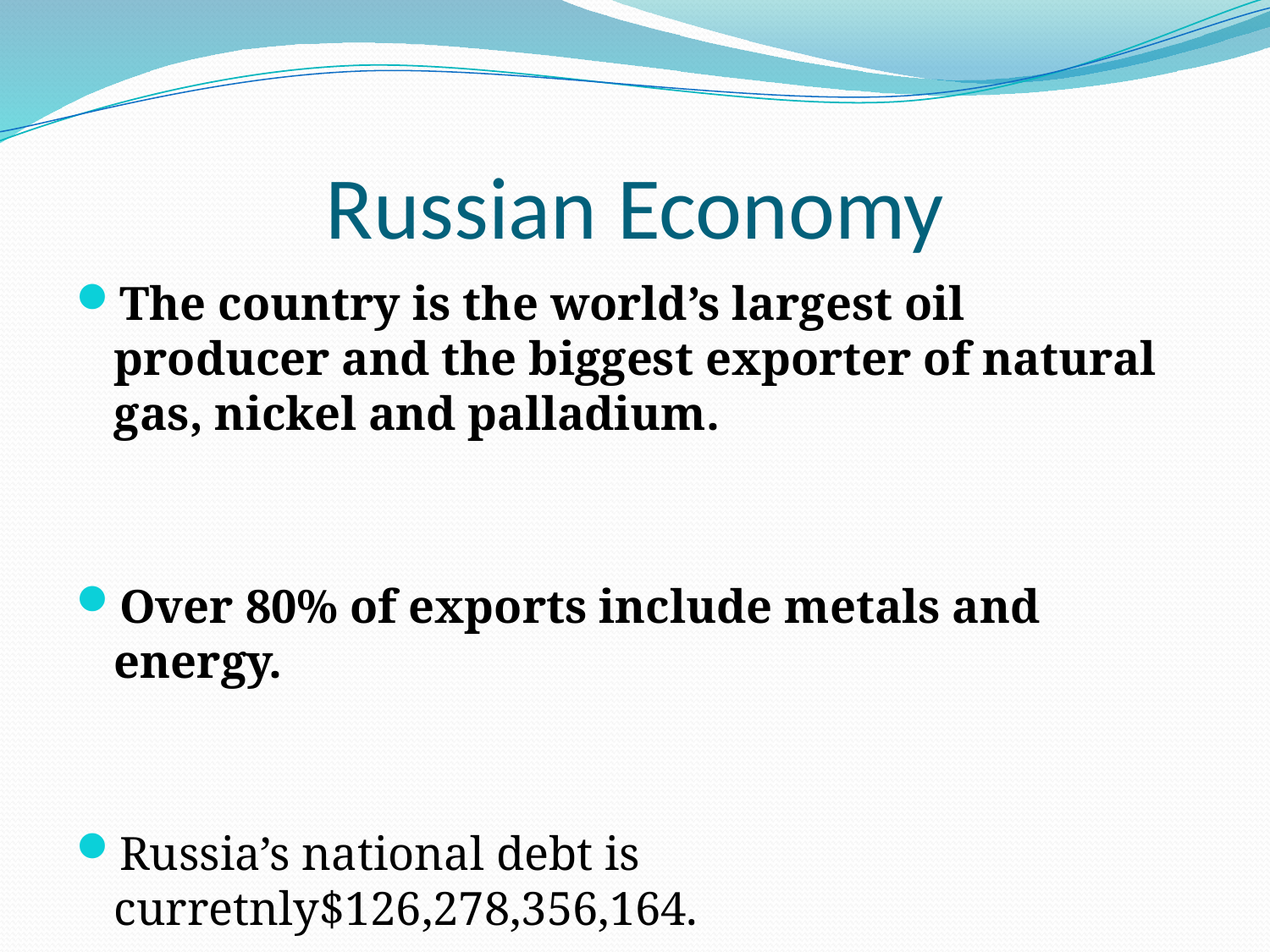

# Russian Economy
The country is the world’s largest oil producer and the biggest exporter of natural gas, nickel and palladium.

Over 80% of exports include metals and energy.

Russia’s national debt is curretnly$126,278,356,164.